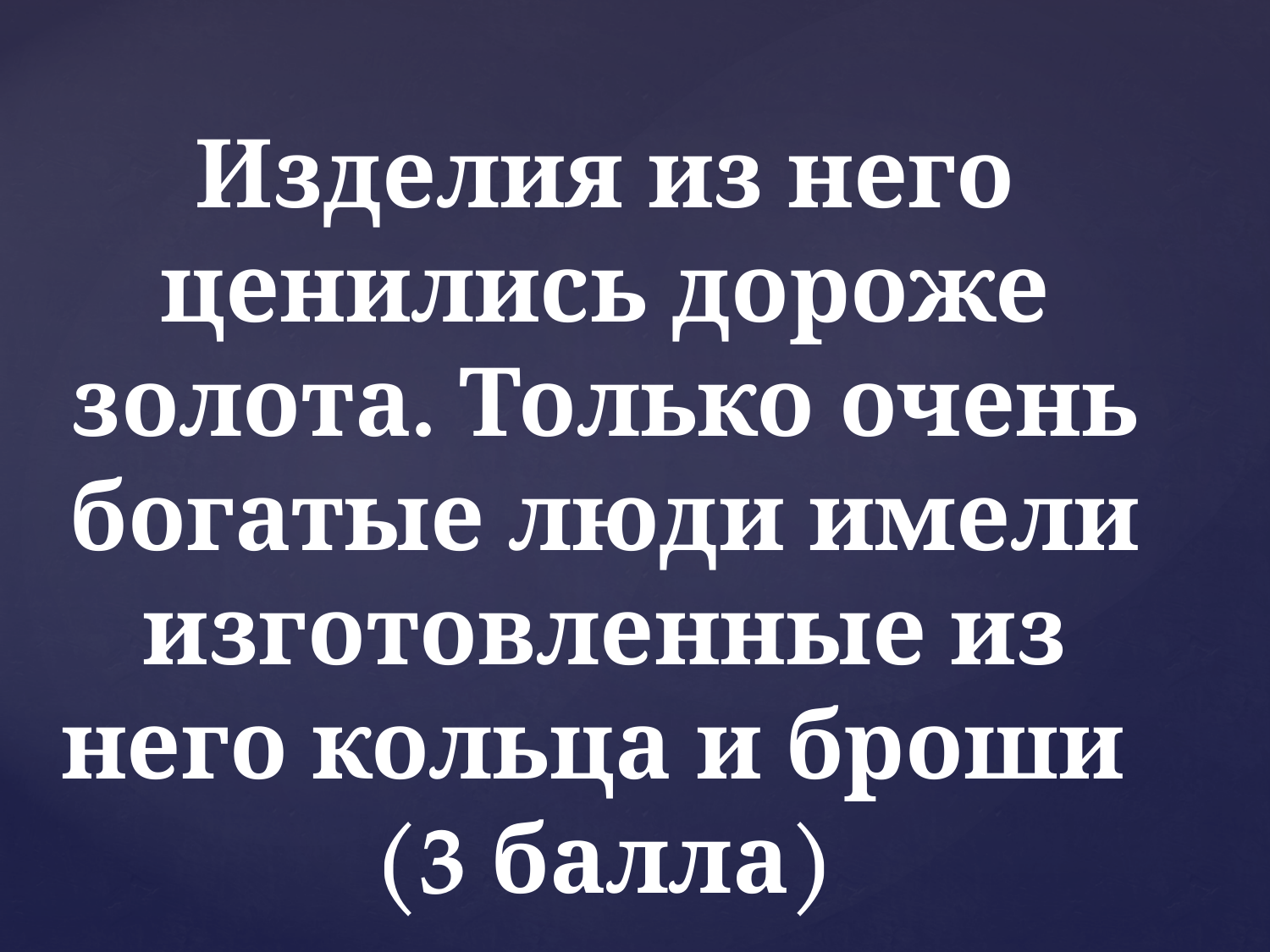

Изделия из него ценились дороже золота. Только очень богатые люди имели изготовленные из него кольца и броши
(3 балла)